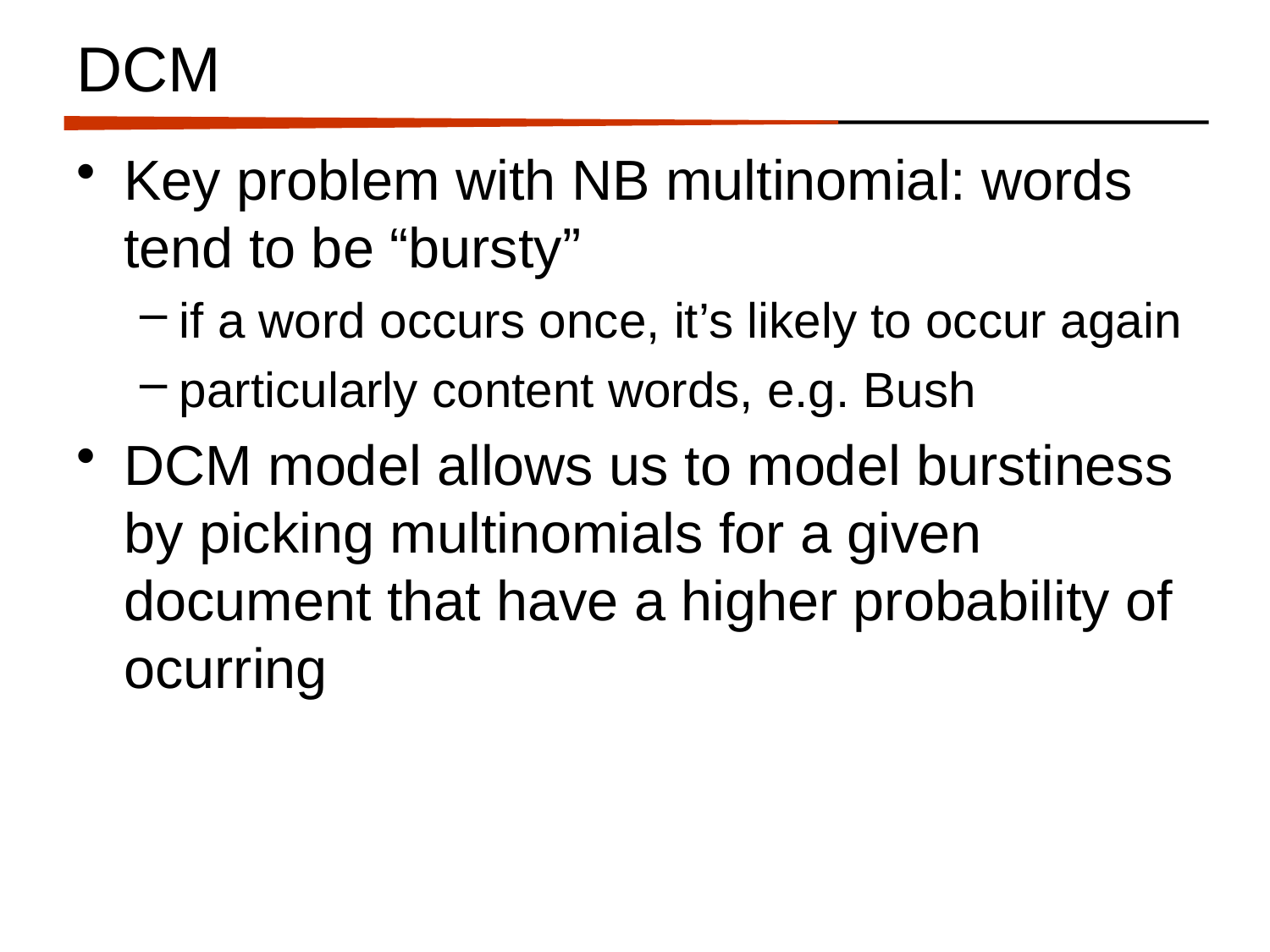

# DCM
Key problem with NB multinomial: words tend to be “bursty”
if a word occurs once, it’s likely to occur again
particularly content words, e.g. Bush
DCM model allows us to model burstiness by picking multinomials for a given document that have a higher probability of ocurring